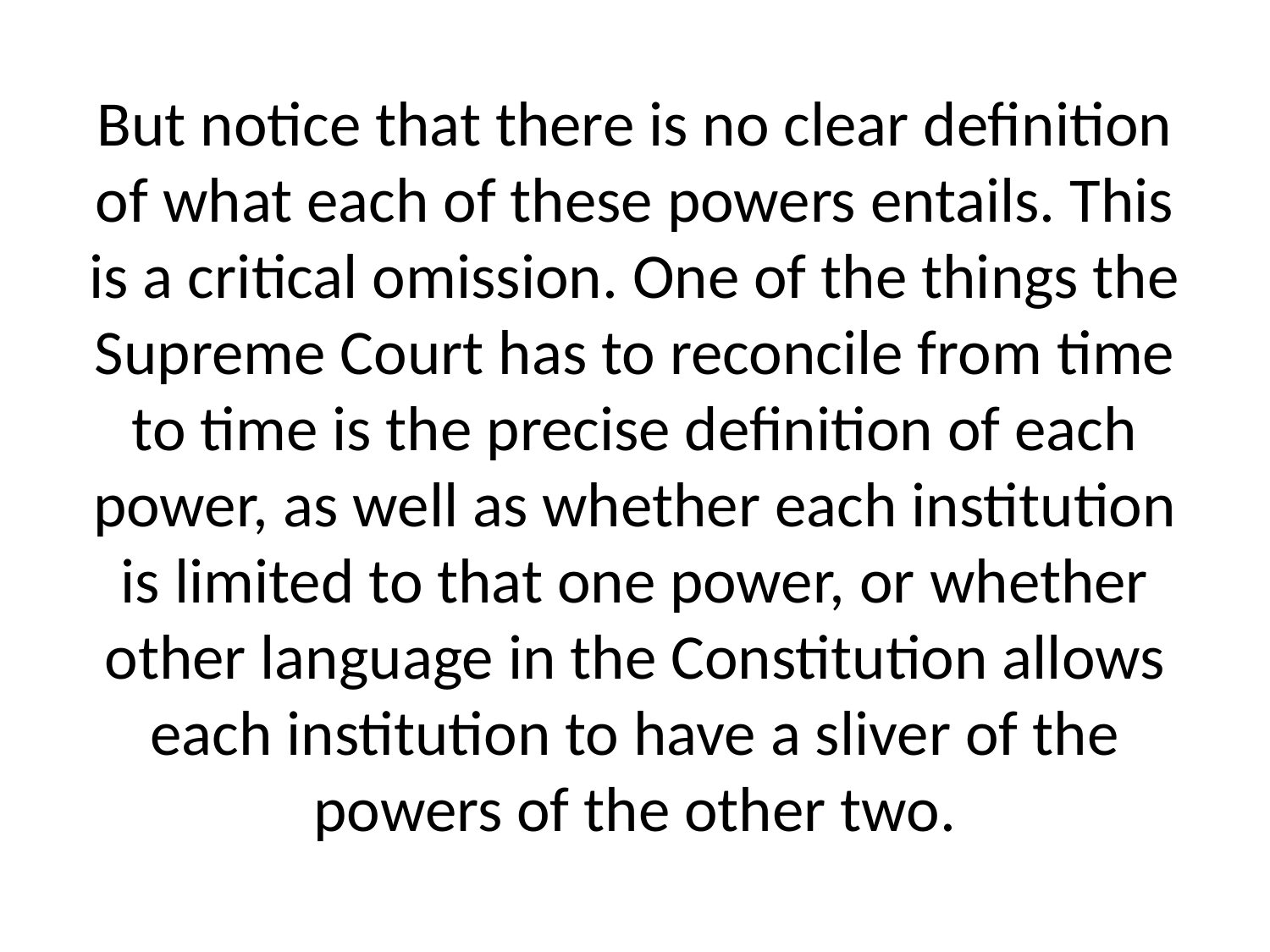

# But notice that there is no clear definition of what each of these powers entails. This is a critical omission. One of the things the Supreme Court has to reconcile from time to time is the precise definition of each power, as well as whether each institution is limited to that one power, or whether other language in the Constitution allows each institution to have a sliver of the powers of the other two.